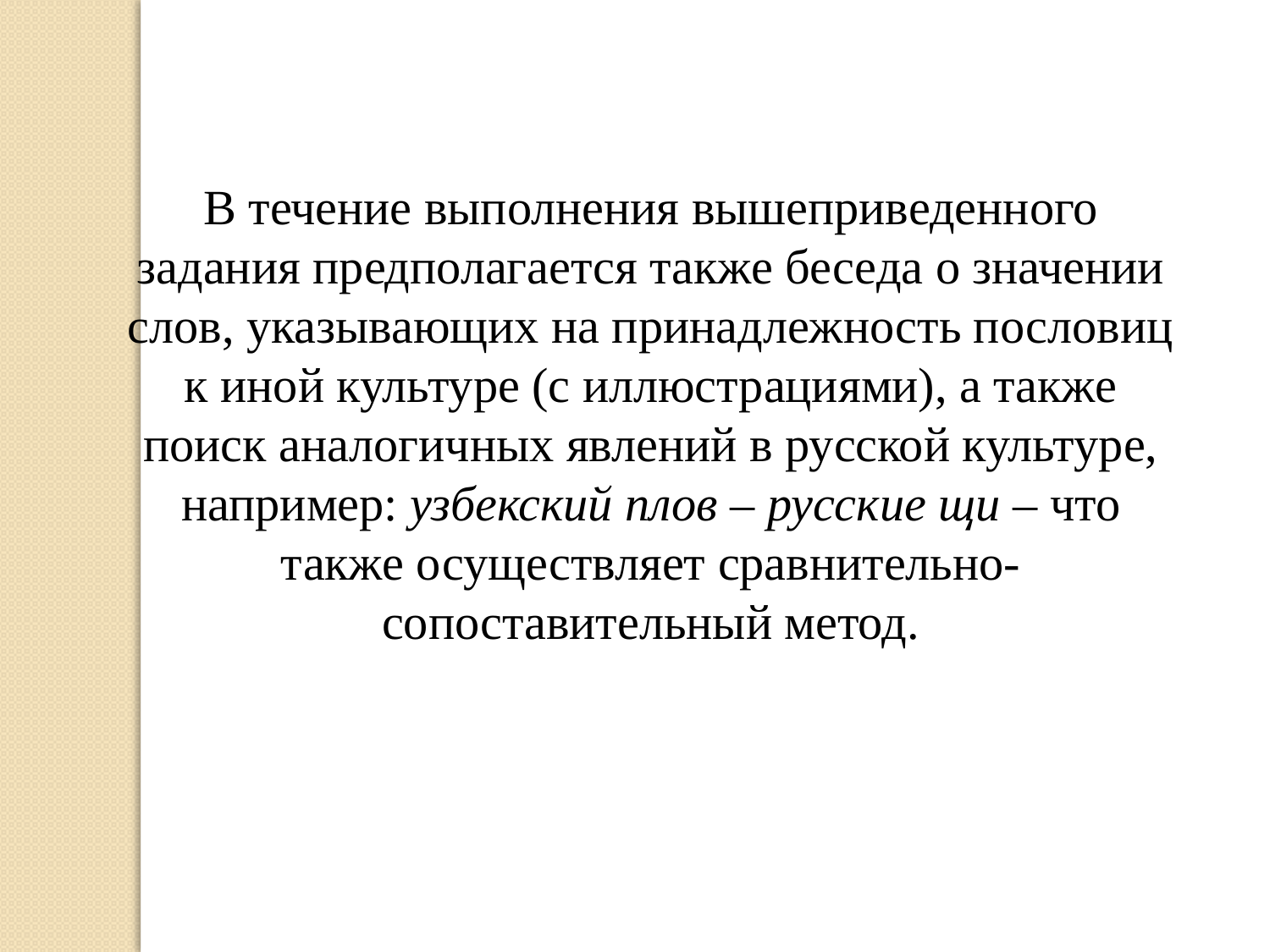

В течение выполнения вышеприведенного задания предполагается также беседа о значении слов, указывающих на принадлежность пословиц к иной культуре (с иллюстрациями), а также поиск аналогичных явлений в русской культуре, например: узбекский плов – русские щи – что также осуществляет сравнительно-сопоставительный метод.